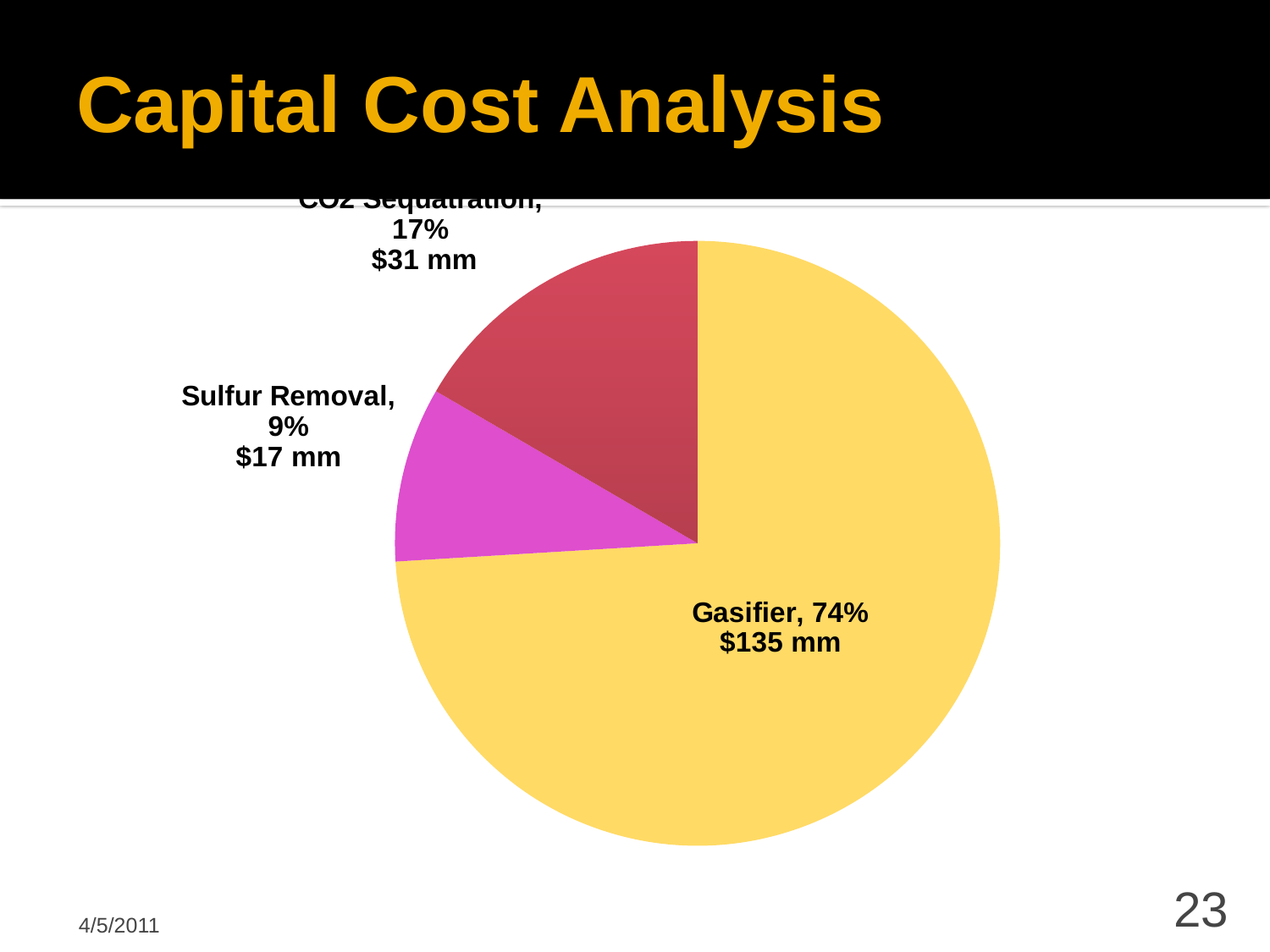

# Capital Cost Analysis

### Chart

| Category |  |
|---|---|
4/5/2011
23